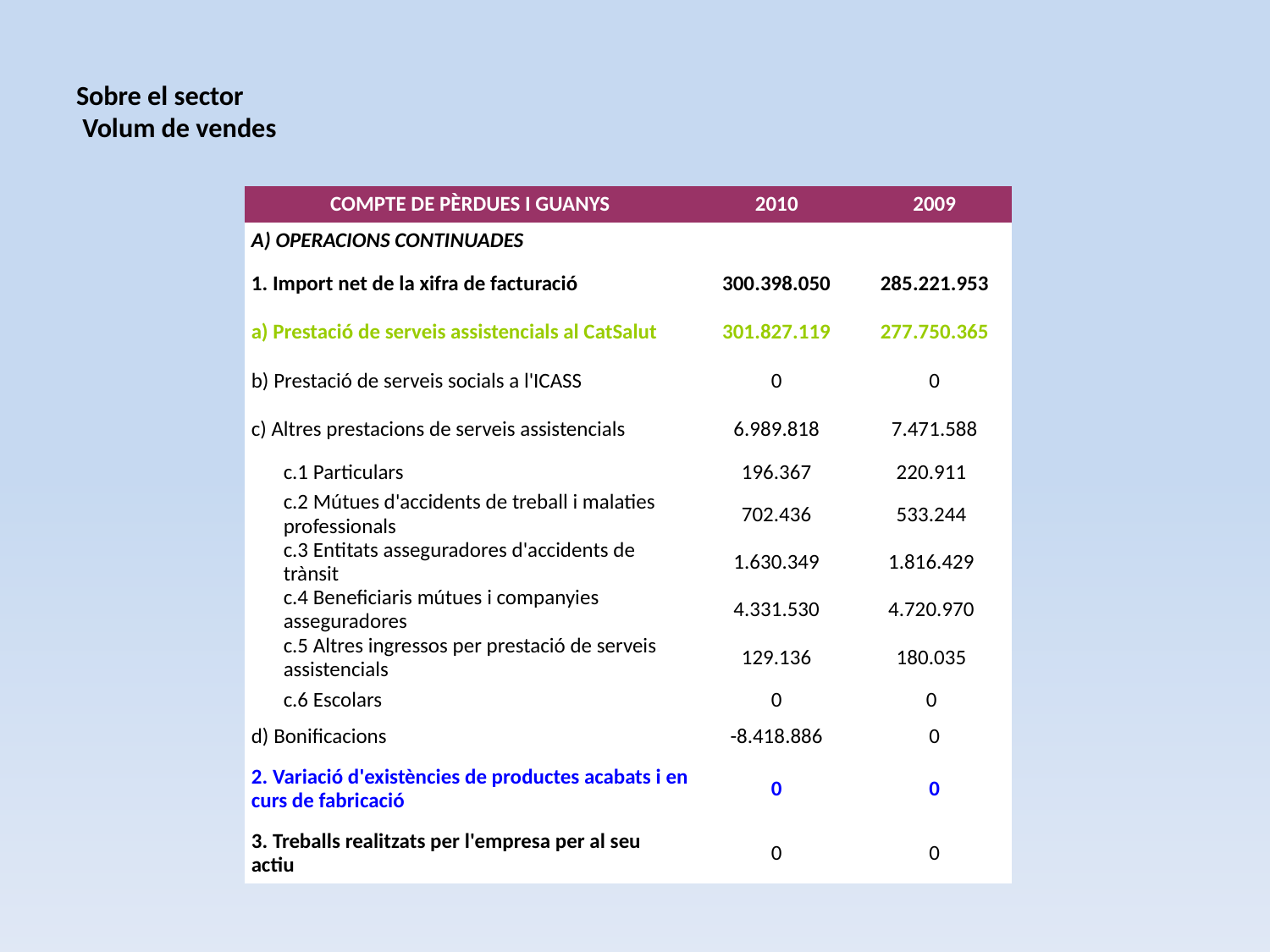

# Sobre el sector Volum de vendes
| COMPTE DE PÈRDUES I GUANYS | 2010 | 2009 |
| --- | --- | --- |
| A) OPERACIONS CONTINUADES |  |  |
| 1. Import net de la xifra de facturació | 300.398.050 | 285.221.953 |
| a) Prestació de serveis assistencials al CatSalut | 301.827.119 | 277.750.365 |
| b) Prestació de serveis socials a l'ICASS | 0 | 0 |
| c) Altres prestacions de serveis assistencials | 6.989.818 | 7.471.588 |
| c.1 Particulars | 196.367 | 220.911 |
| c.2 Mútues d'accidents de treball i malaties professionals | 702.436 | 533.244 |
| c.3 Entitats asseguradores d'accidents de trànsit | 1.630.349 | 1.816.429 |
| c.4 Beneficiaris mútues i companyies asseguradores | 4.331.530 | 4.720.970 |
| c.5 Altres ingressos per prestació de serveis assistencials | 129.136 | 180.035 |
| c.6 Escolars | 0 | 0 |
| d) Bonificacions | -8.418.886 | 0 |
| 2. Variació d'existències de productes acabats i en curs de fabricació | 0 | 0 |
| 3. Treballs realitzats per l'empresa per al seu actiu | 0 | 0 |